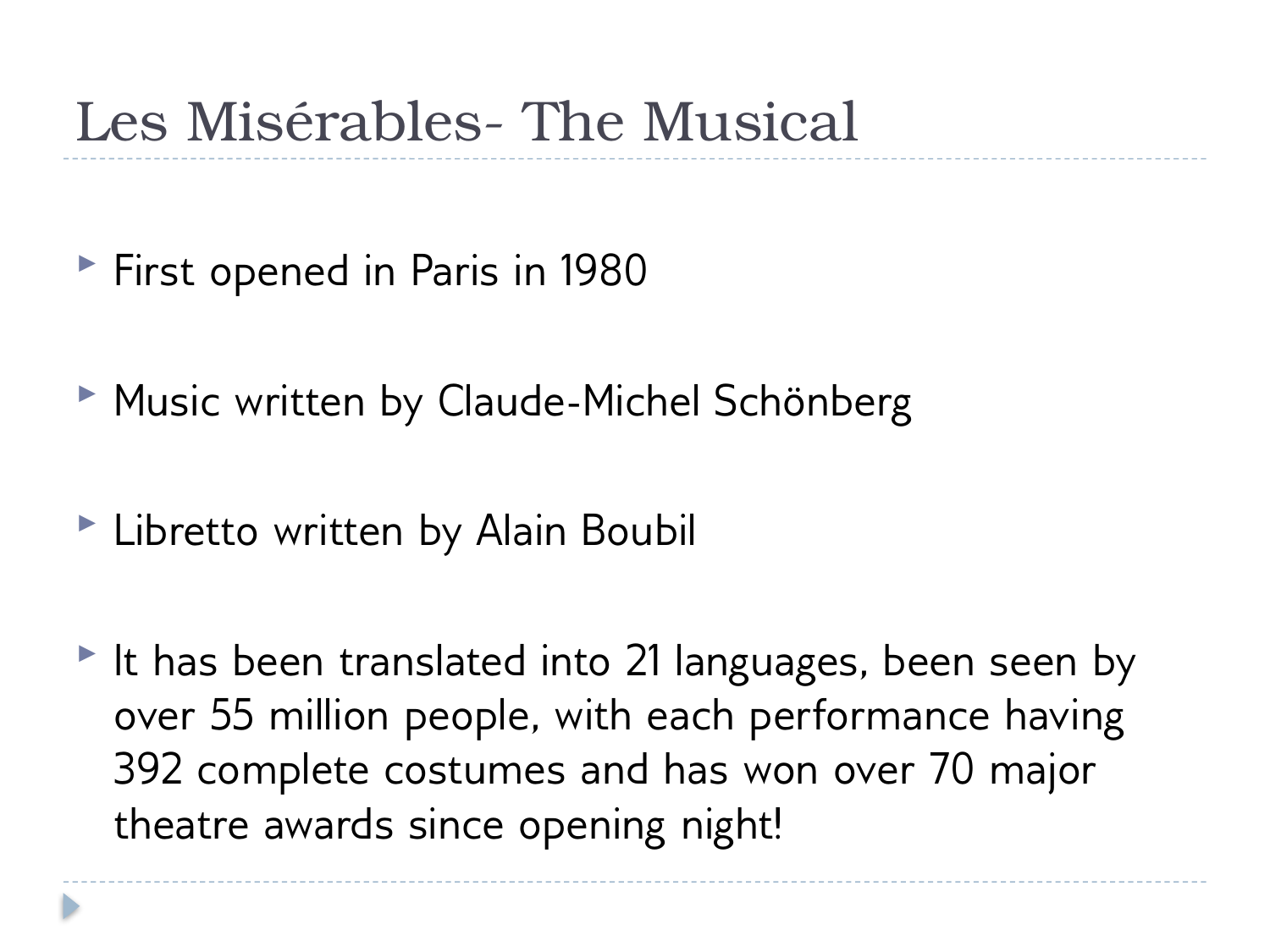

# Les Misérables- The Musical

First opened in Paris in 1980

Music written by Claude-Michel Schönberg

Libretto written by Alain Boubil

It has been translated into 21 languages, been seen by over 55 million people, with each performance having 392 complete costumes and has won over 70 major theatre awards since opening night!